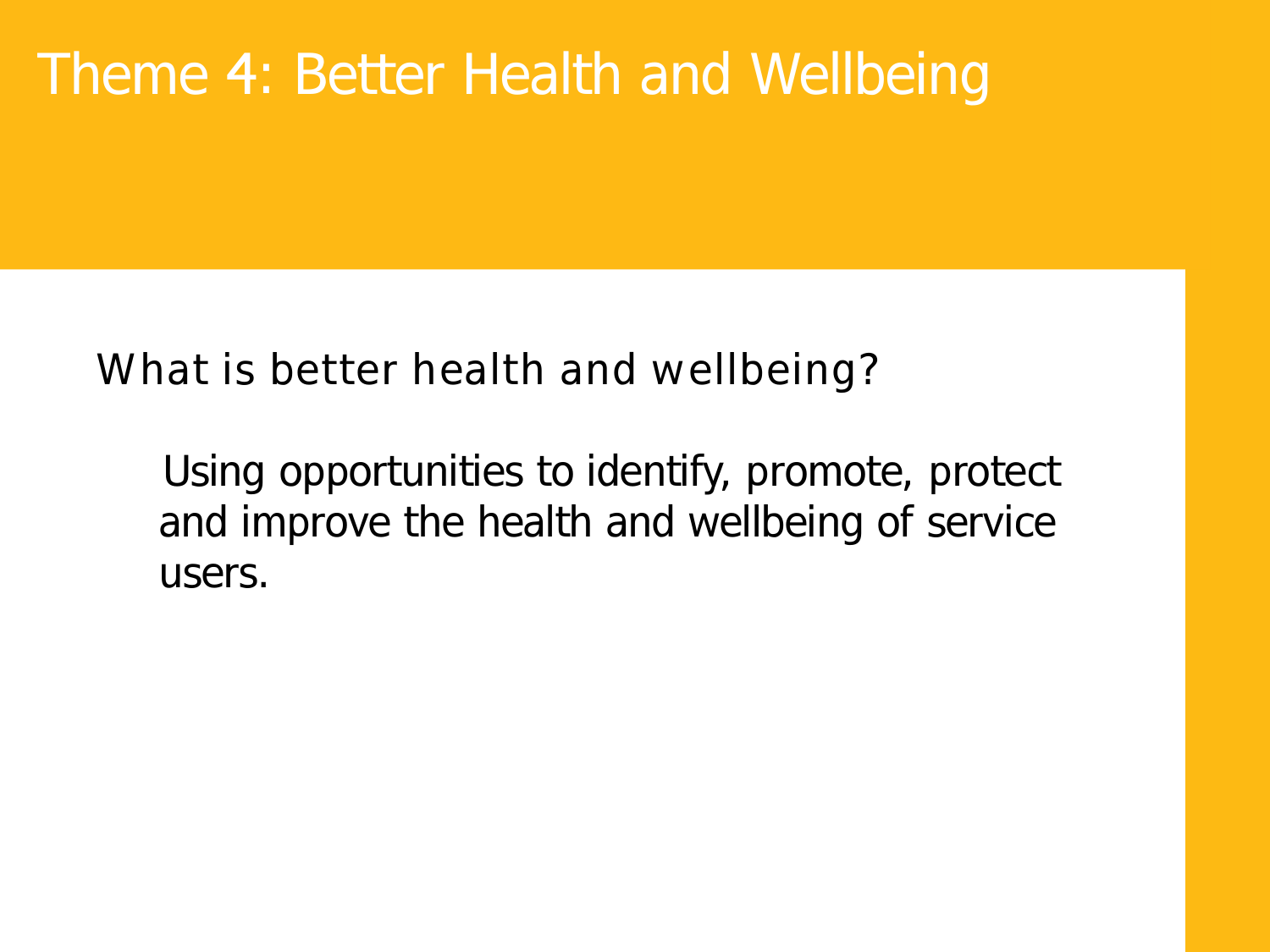

Theme 4: Better Health and Wellbeing

|  |
| --- |
|  |
What is better health and wellbeing?

     Using opportunities to identify, promote, protect and improve the health and wellbeing of service users.